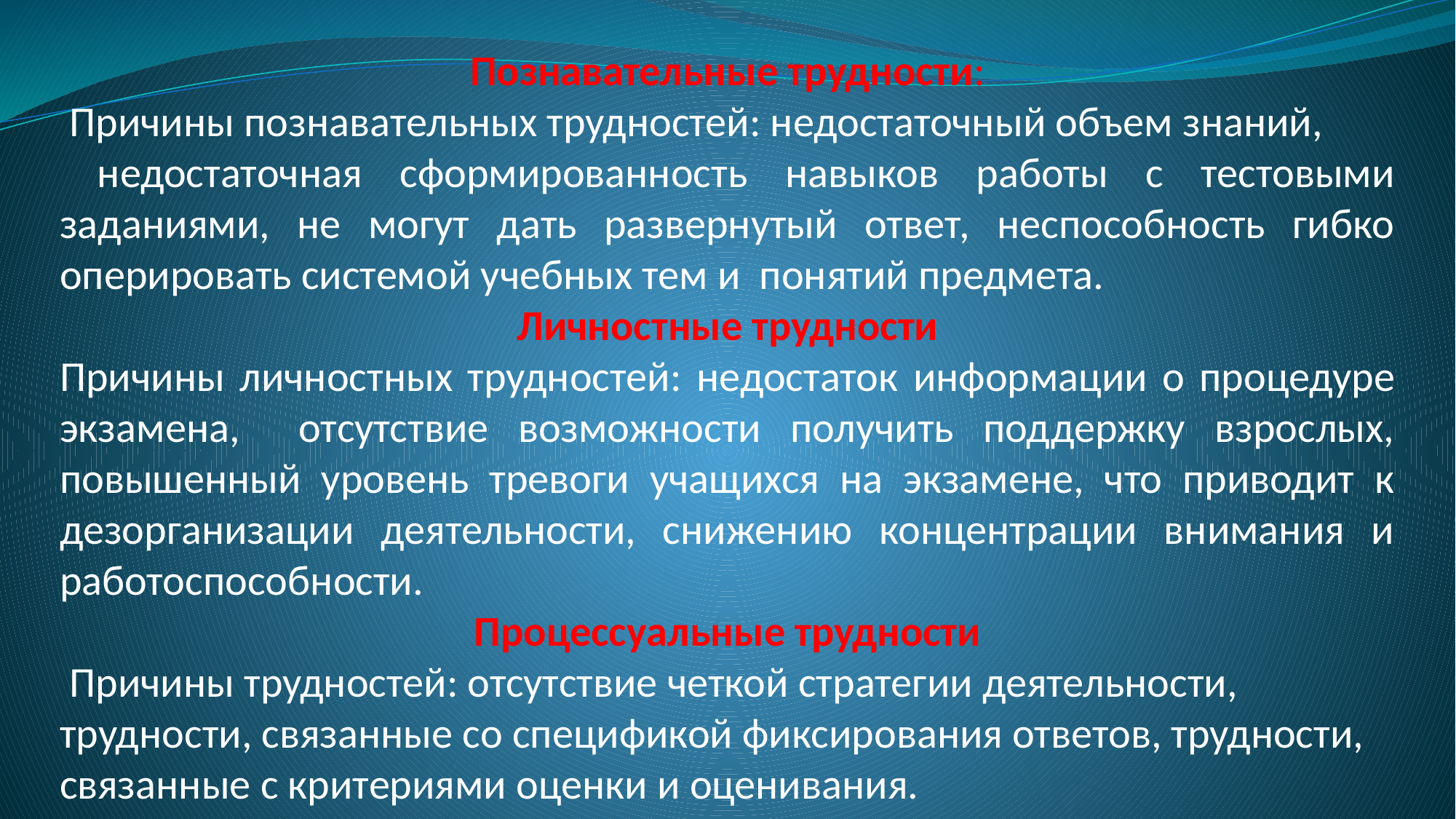

Познавательные трудности:
 Причины познавательных трудностей: недостаточный объем знаний,
 недостаточная сформированность навыков работы с тестовыми заданиями, не могут дать развернутый ответ, неспособность гибко оперировать системой учебных тем и  понятий предмета.
Личностные трудности
Причины личностных трудностей: недостаток информации о процедуре экзамена,  отсутствие возможности получить поддержку взрослых, повышенный уровень тревоги учащихся на экзамене, что приводит к дезорганизации деятельности, снижению концентрации внимания и работоспособности.
Процессуальные трудности
 Причины трудностей: отсутствие четкой стратегии деятельности, трудности, связанные со спецификой фиксирования ответов, трудности, связанные с критериями оценки и оценивания.